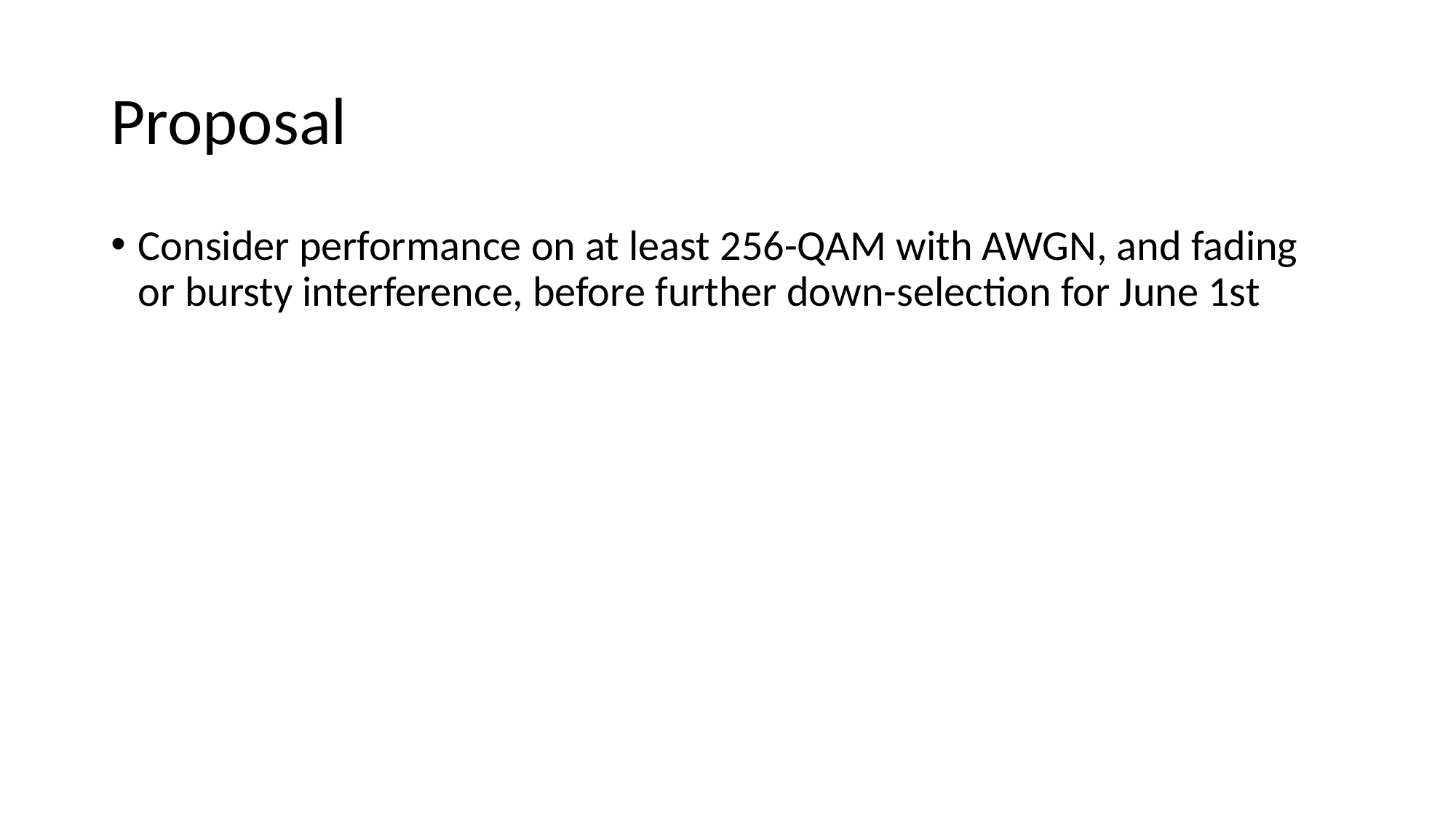

# Proposal
Consider performance on at least 256-QAM with AWGN, and fading or bursty interference, before further down-selection for June 1st